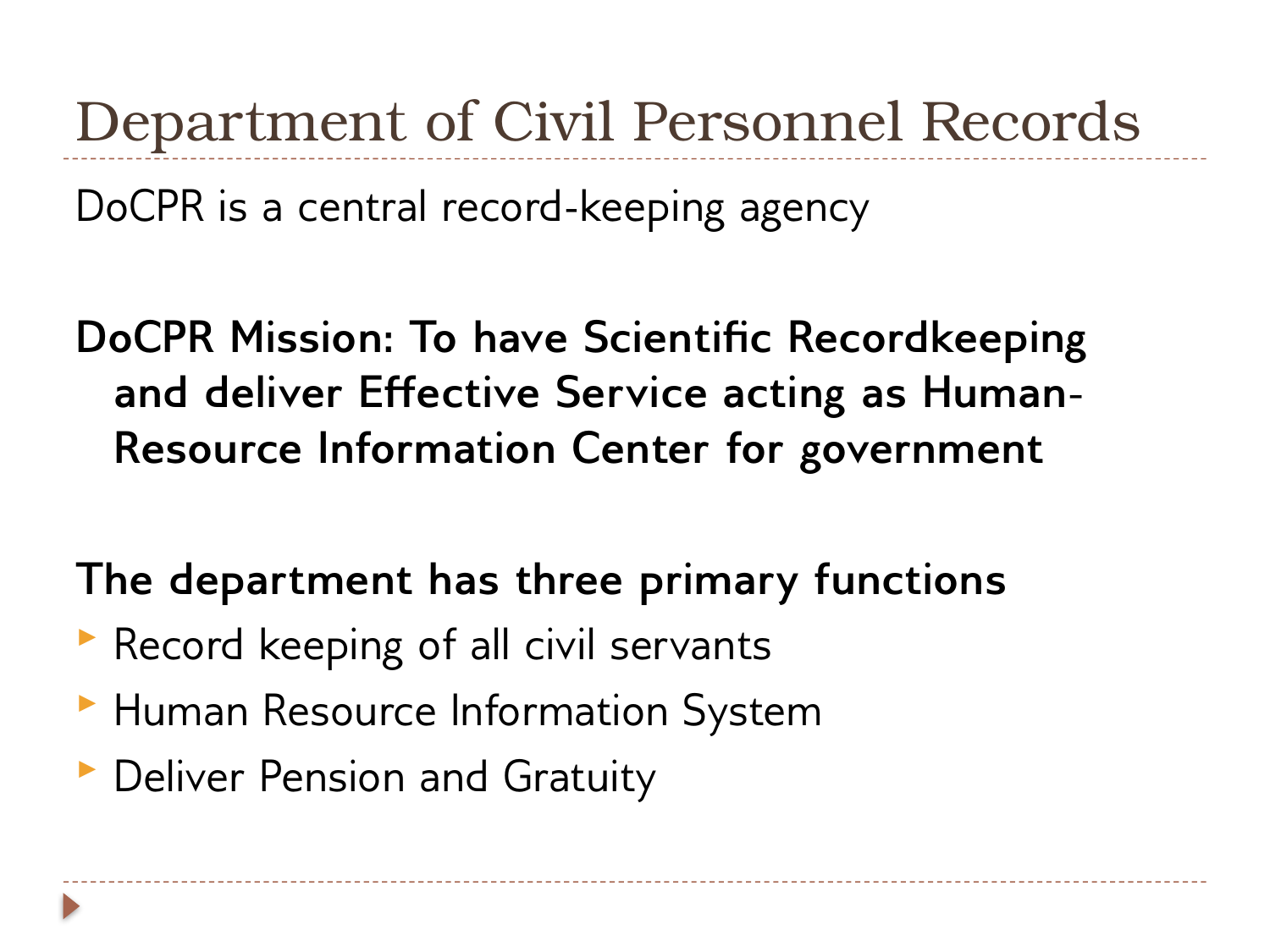

# Department of Civil Personnel Records
DoCPR is a central record-keeping agency

DoCPR Mission: To have Scientific Recordkeeping   and deliver Effective Service acting as Human-Resource Information Center for government

The department has three primary functions
Record keeping of all civil servants
Human Resource Information System
Deliver Pension and Gratuity